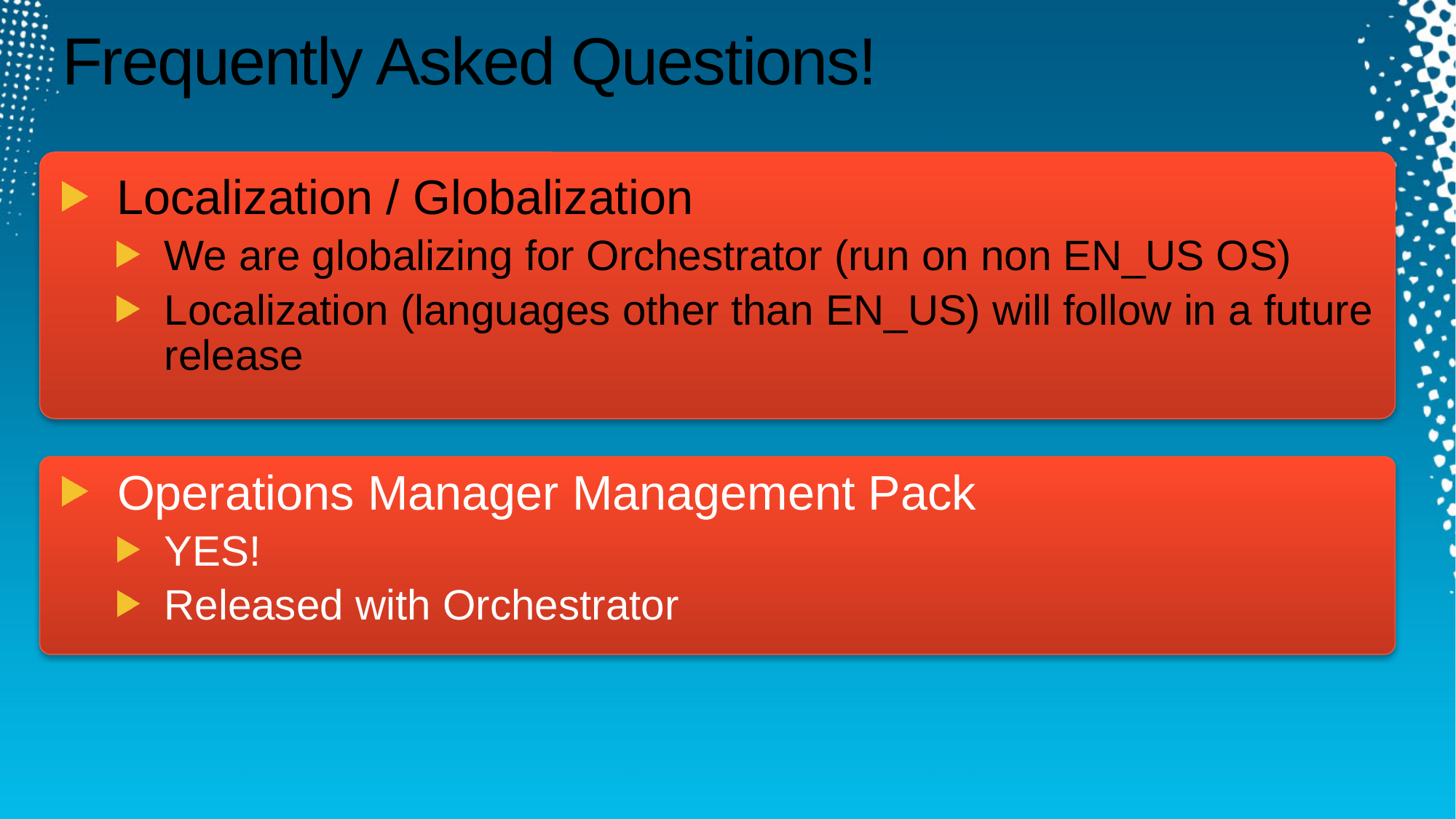

# Frequently Asked Questions!

Localization / Globalization
We are globalizing for Orchestrator (run on non EN_US OS)
Localization (languages other than EN_US) will follow in a future release

Operations Manager Management Pack
YES!
Released with Orchestrator